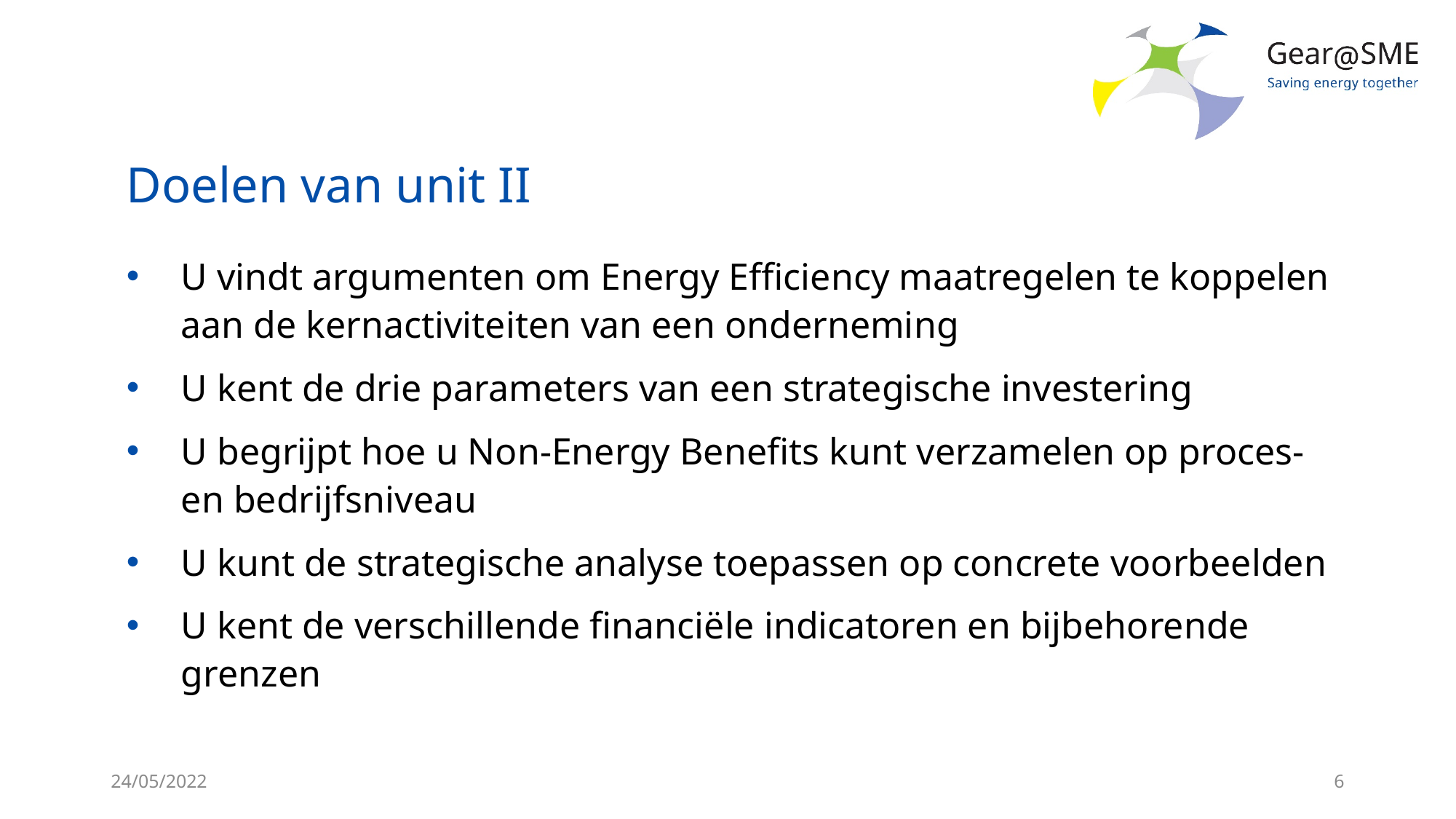

# Doelen van unit II
U vindt argumenten om Energy Efficiency maatregelen te koppelen aan de kernactiviteiten van een onderneming
U kent de drie parameters van een strategische investering
U begrijpt hoe u Non-Energy Benefits kunt verzamelen op proces- en bedrijfsniveau
U kunt de strategische analyse toepassen op concrete voorbeelden
U kent de verschillende financiële indicatoren en bijbehorende grenzen

24/05/2022
6